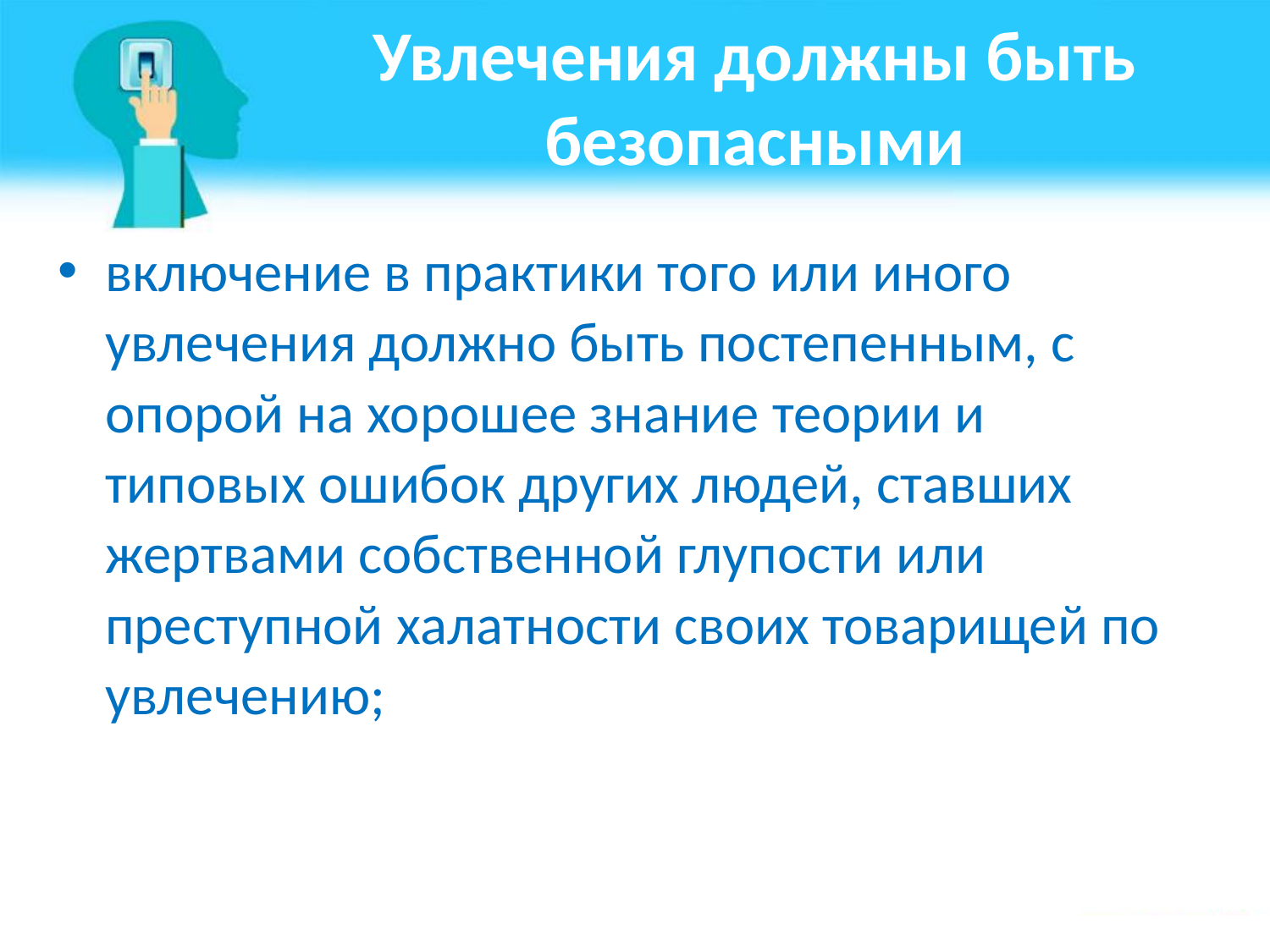

# Увлечения должны быть безопасными
включение в практики того или иного увлечения должно быть постепенным, с опорой на хорошее знание теории и типовых ошибок других людей, ставших жертвами собственной глупости или преступной халатности своих товарищей по увлечению;